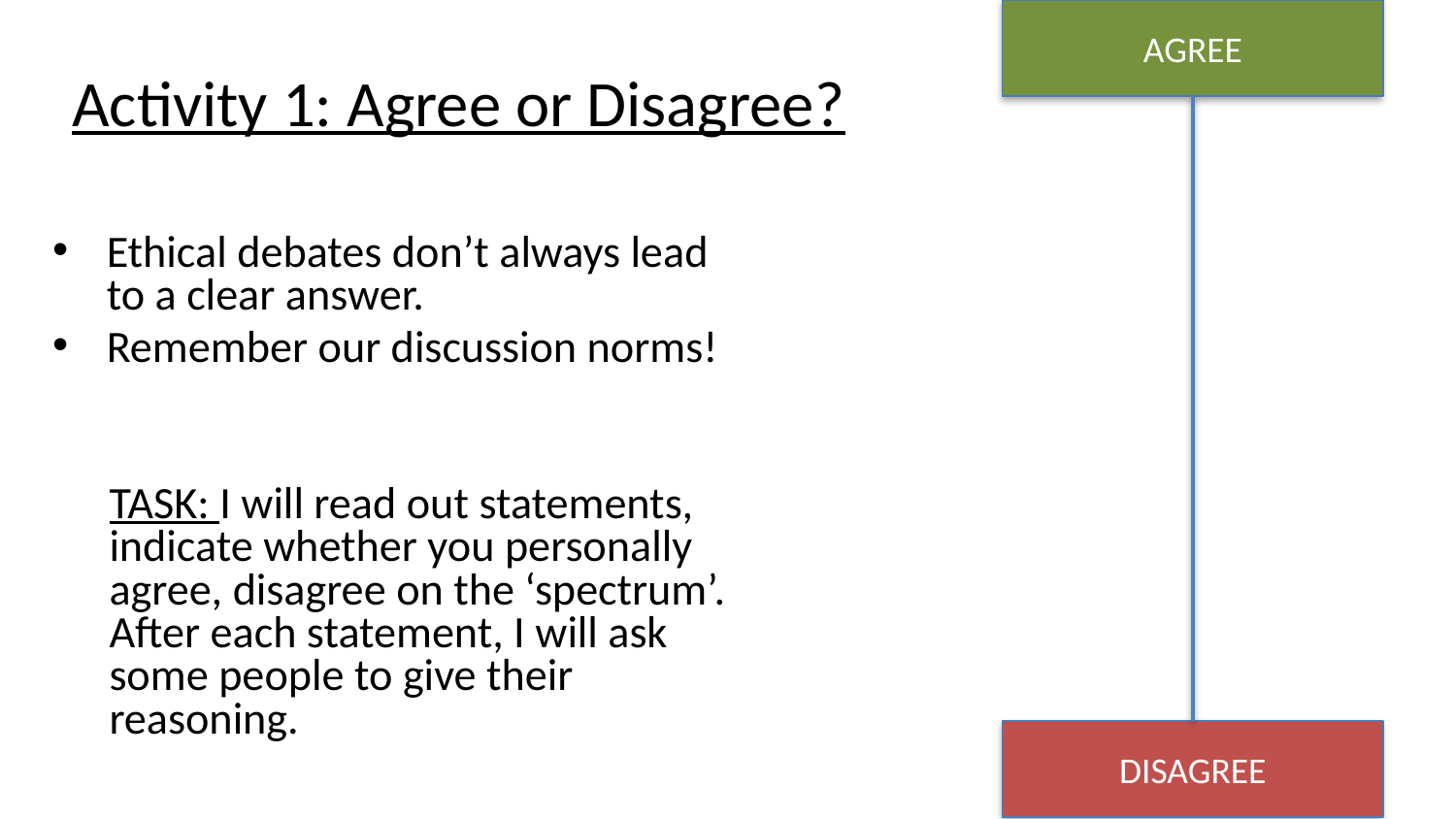

AGREE
# Activity 1: Agree or Disagree?
Ethical debates don’t always lead to a clear answer.
Remember our discussion norms!

TASK: I will read out statements, indicate whether you personally agree, disagree on the ‘spectrum’. After each statement, I will ask some people to give their reasoning.

DISAGREE